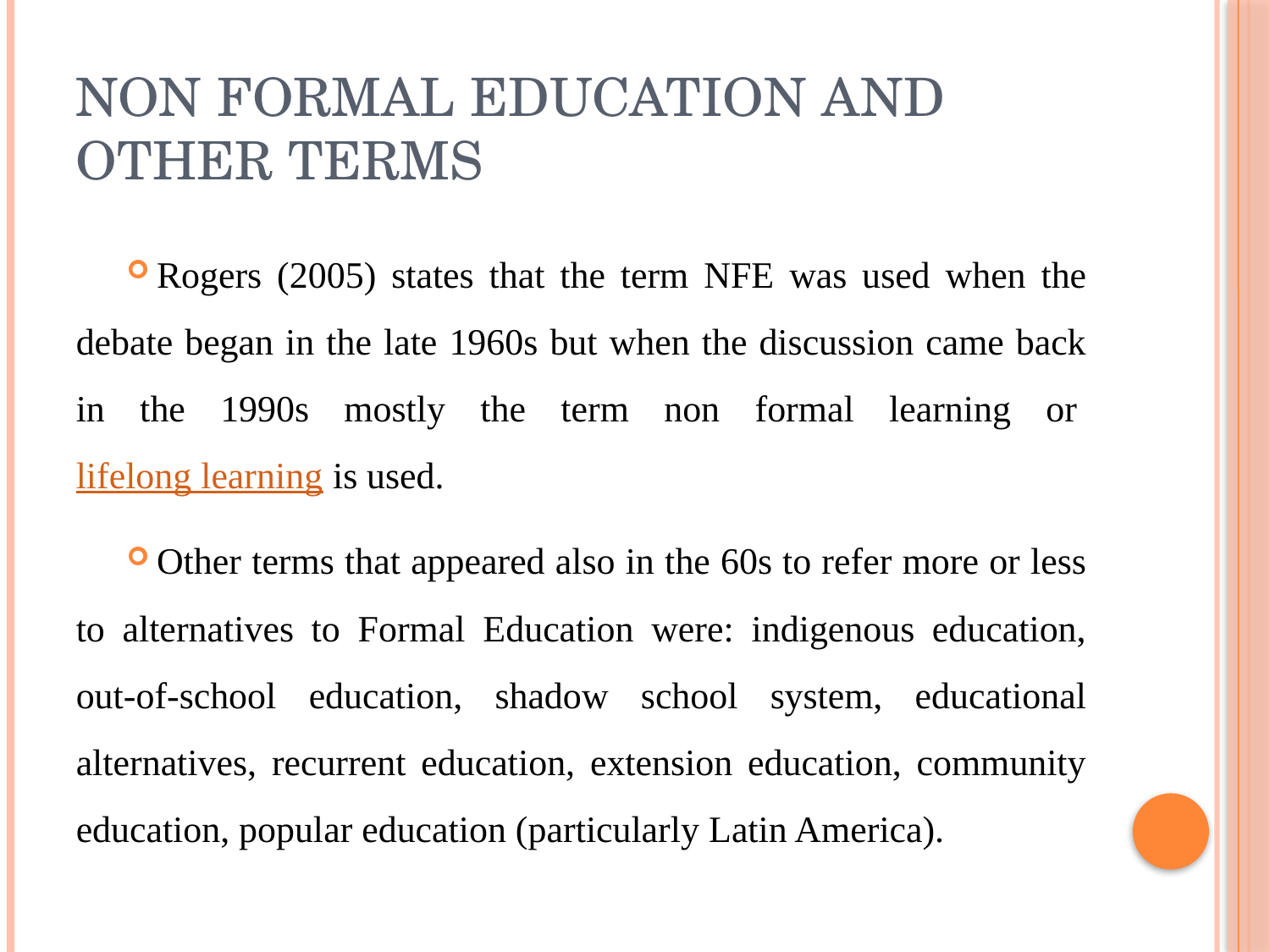

# Non formal Education and other terms
Rogers (2005) states that the term NFE was used when the debate began in the late 1960s but when the discussion came back in the 1990s mostly the term non formal learning or lifelong learning is used.
Other terms that appeared also in the 60s to refer more or less to alternatives to Formal Education were: indigenous education, out-of-school education, shadow school system, educational alternatives, recurrent education, extension education, community education, popular education (particularly Latin America).